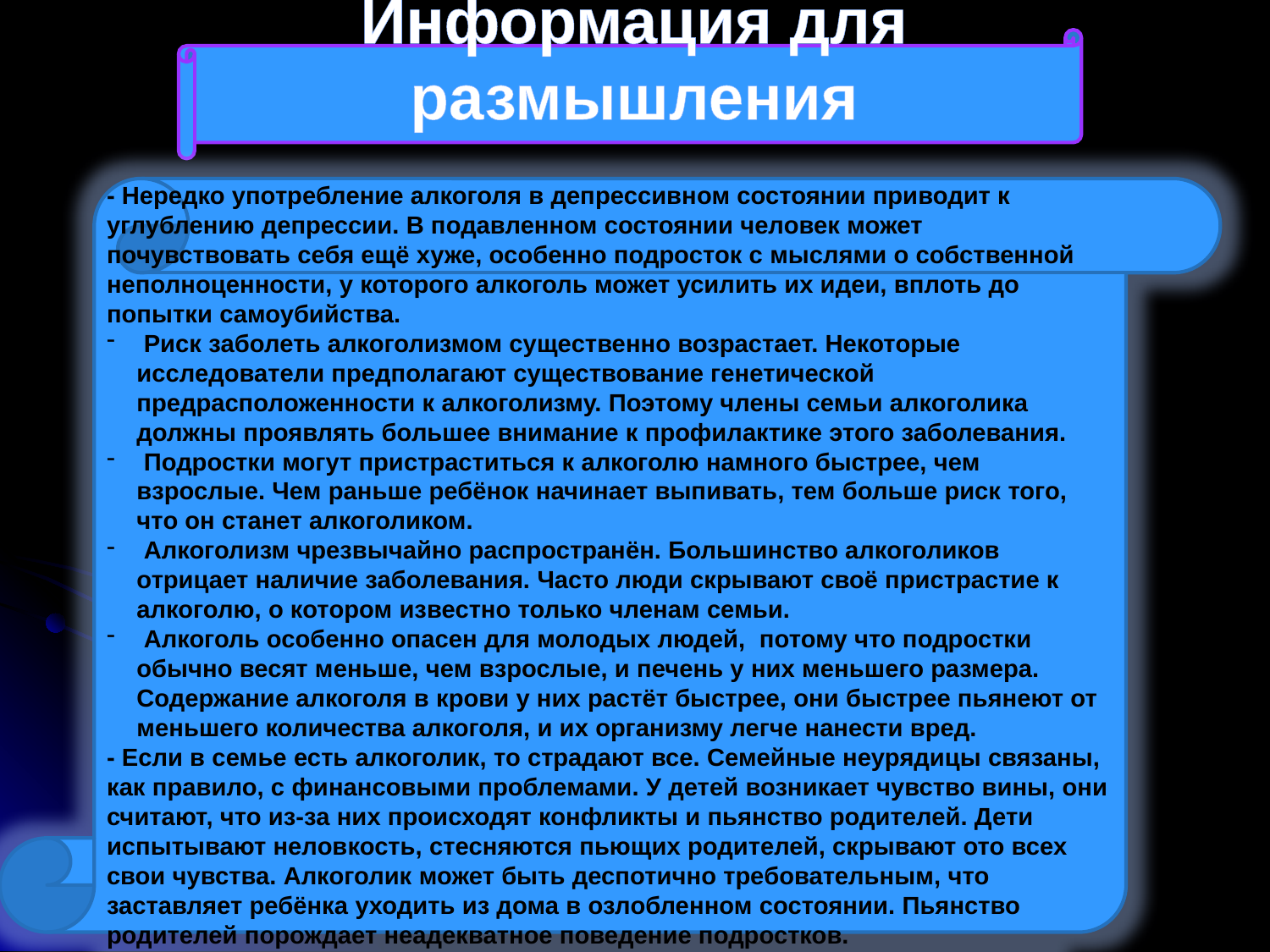

Информация для размышления

- Нередко употребление алкоголя в депрессивном состоянии приводит к углублению депрессии. В подавленном состоянии человек может почувствовать себя ещё хуже, особенно подросток с мыслями о собственной неполноценности, у которого алкоголь может усилить их идеи, вплоть до попытки самоубийства.
 Риск заболеть алкоголизмом существенно возрастает. Некоторые исследователи предполагают существование генетической предрасположенности к алкоголизму. Поэтому члены семьи алкоголика должны проявлять большее внимание к профилактике этого заболевания.
 Подростки могут пристраститься к алкоголю намного быстрее, чем взрослые. Чем раньше ребёнок начинает выпивать, тем больше риск того, что он станет алкоголиком.
 Алкоголизм чрезвычайно распространён. Большинство алкоголиков отрицает наличие заболевания. Часто люди скрывают своё пристрастие к алкоголю, о котором известно только членам семьи.
 Алкоголь особенно опасен для молодых людей,  потому что подростки обычно весят меньше, чем взрослые, и печень у них меньшего размера. Содержание алкоголя в крови у них растёт быстрее, они быстрее пьянеют от меньшего количества алкоголя, и их организму легче нанести вред.
- Если в семье есть алкоголик, то страдают все. Семейные неурядицы связаны, как правило, с финансовыми проблемами. У детей возникает чувство вины, они считают, что из-за них происходят конфликты и пьянство родителей. Дети испытывают неловкость, стесняются пьющих родителей, скрывают ото всех свои чувства. Алкоголик может быть деспотично требовательным, что заставляет ребёнка уходить из дома в озлобленном состоянии. Пьянство родителей порождает неадекватное поведение подростков.
Помимо бродяжничества подростки вступают на преступный путь или сами становятся алкоголиками.